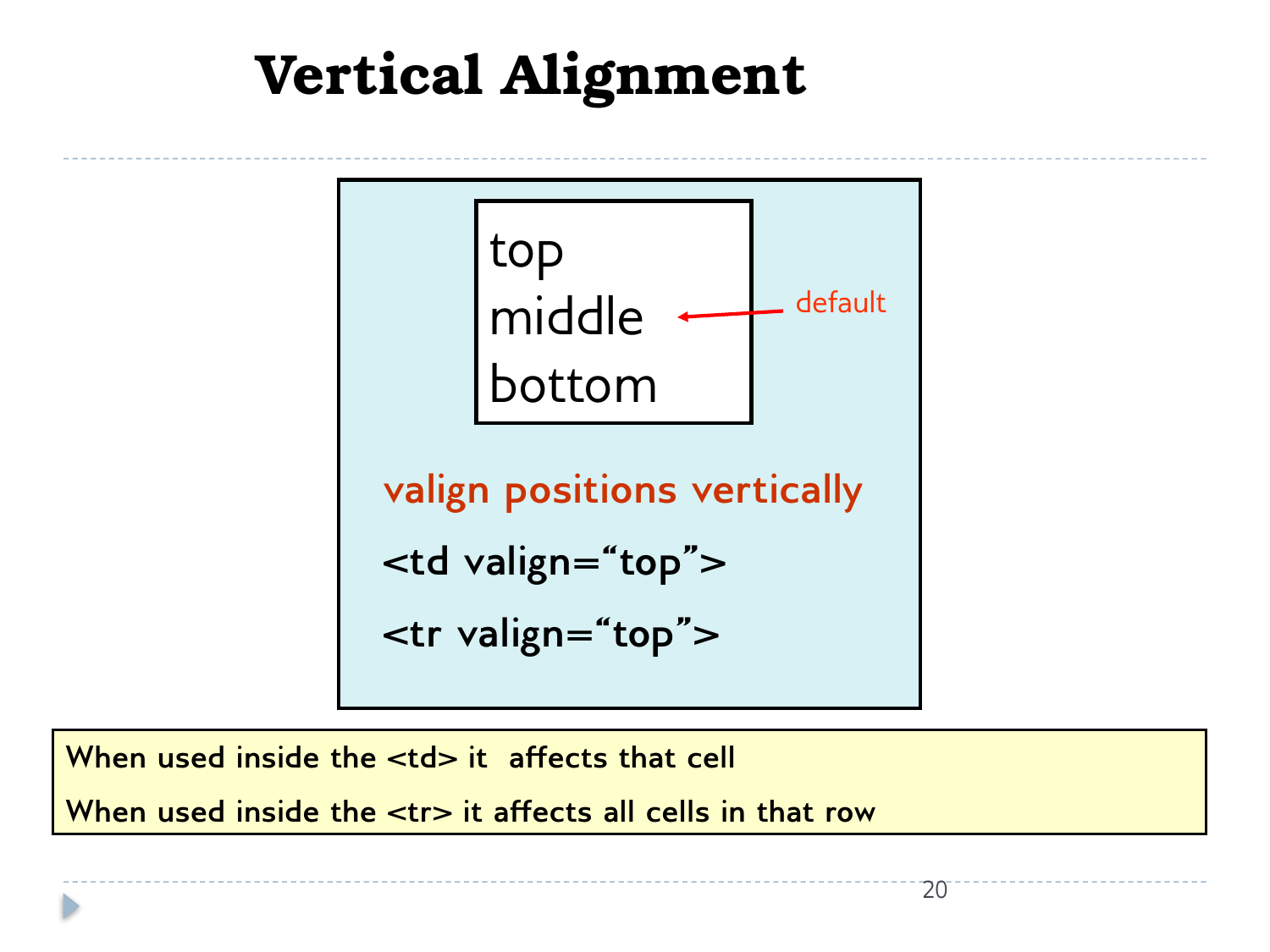

Vertical Alignment
#

top
middle
bottom

default

valign positions vertically
<td valign=“top”>
<tr valign=“top”>

When used inside the <td> it  affects that cell
When used inside the <tr> it affects all cells in that row
20